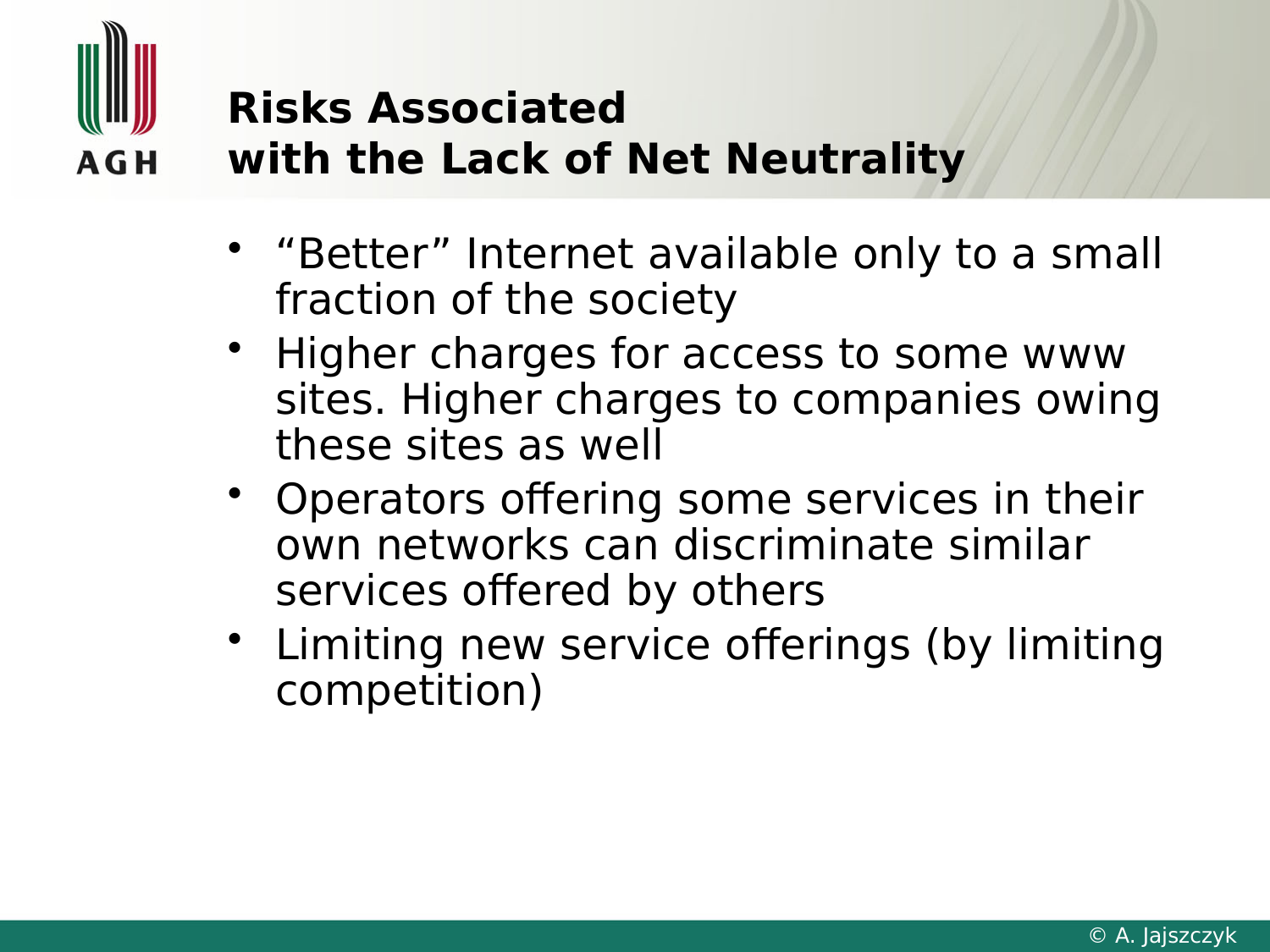

# Risks Associated with the Lack of Net Neutrality
“Better” Internet available only to a small fraction of the society
Higher charges for access to some www sites. Higher charges to companies owing these sites as well
Operators offering some services in their own networks can discriminate similar services offered by others
Limiting new service offerings (by limiting competition)